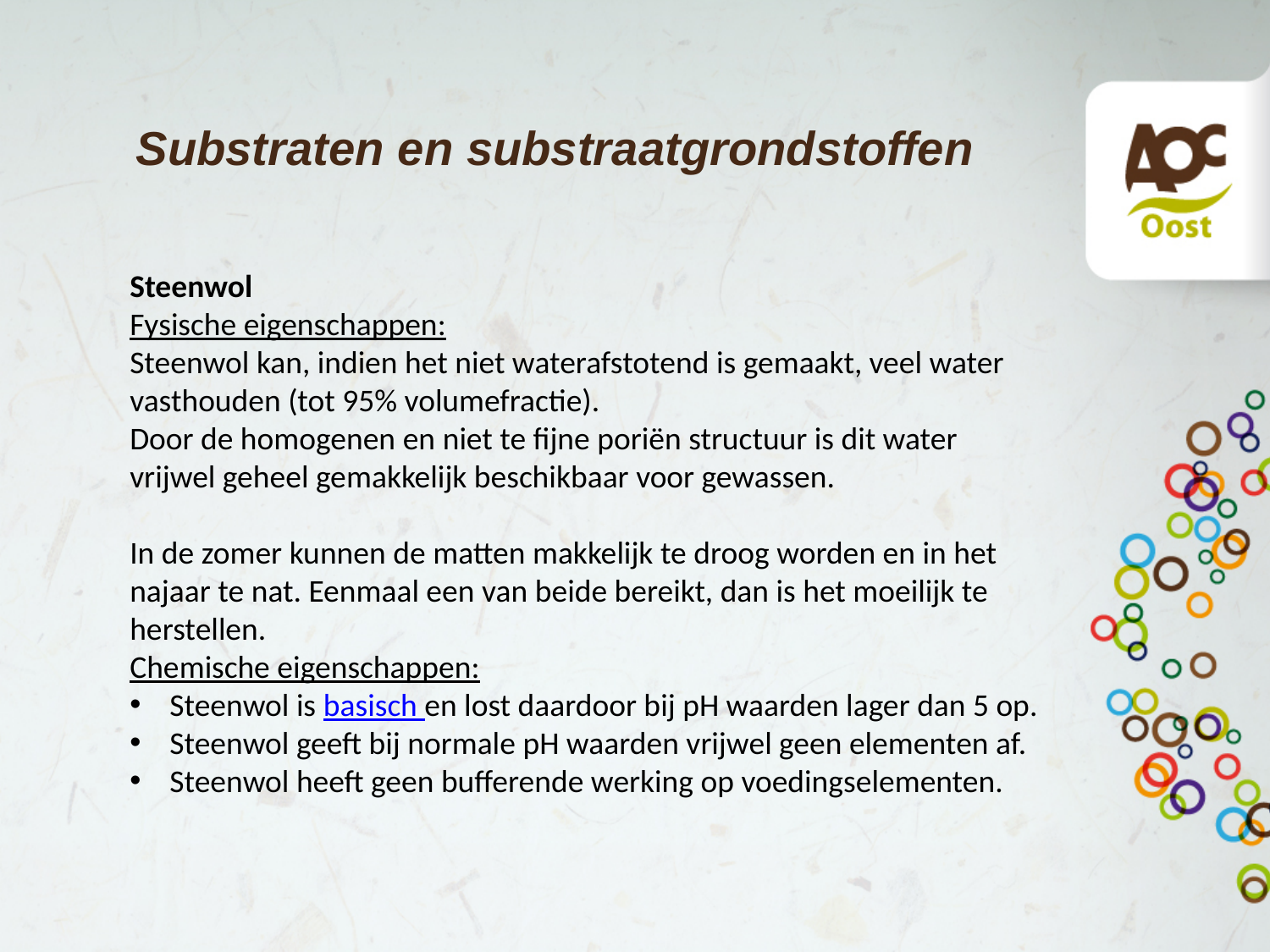

# Substraten en substraatgrondstoffen

Steenwol
Fysische eigenschappen:
Steenwol kan, indien het niet waterafstotend is gemaakt, veel water vasthouden (tot 95% volumefractie).
Door de homogenen en niet te fijne poriën structuur is dit water vrijwel geheel gemakkelijk beschikbaar voor gewassen.

In de zomer kunnen de matten makkelijk te droog worden en in het najaar te nat. Eenmaal een van beide bereikt, dan is het moeilijk te herstellen.
Chemische eigenschappen:
Steenwol is basisch en lost daardoor bij pH waarden lager dan 5 op.
Steenwol geeft bij normale pH waarden vrijwel geen elementen af.
Steenwol heeft geen bufferende werking op voedingselementen.